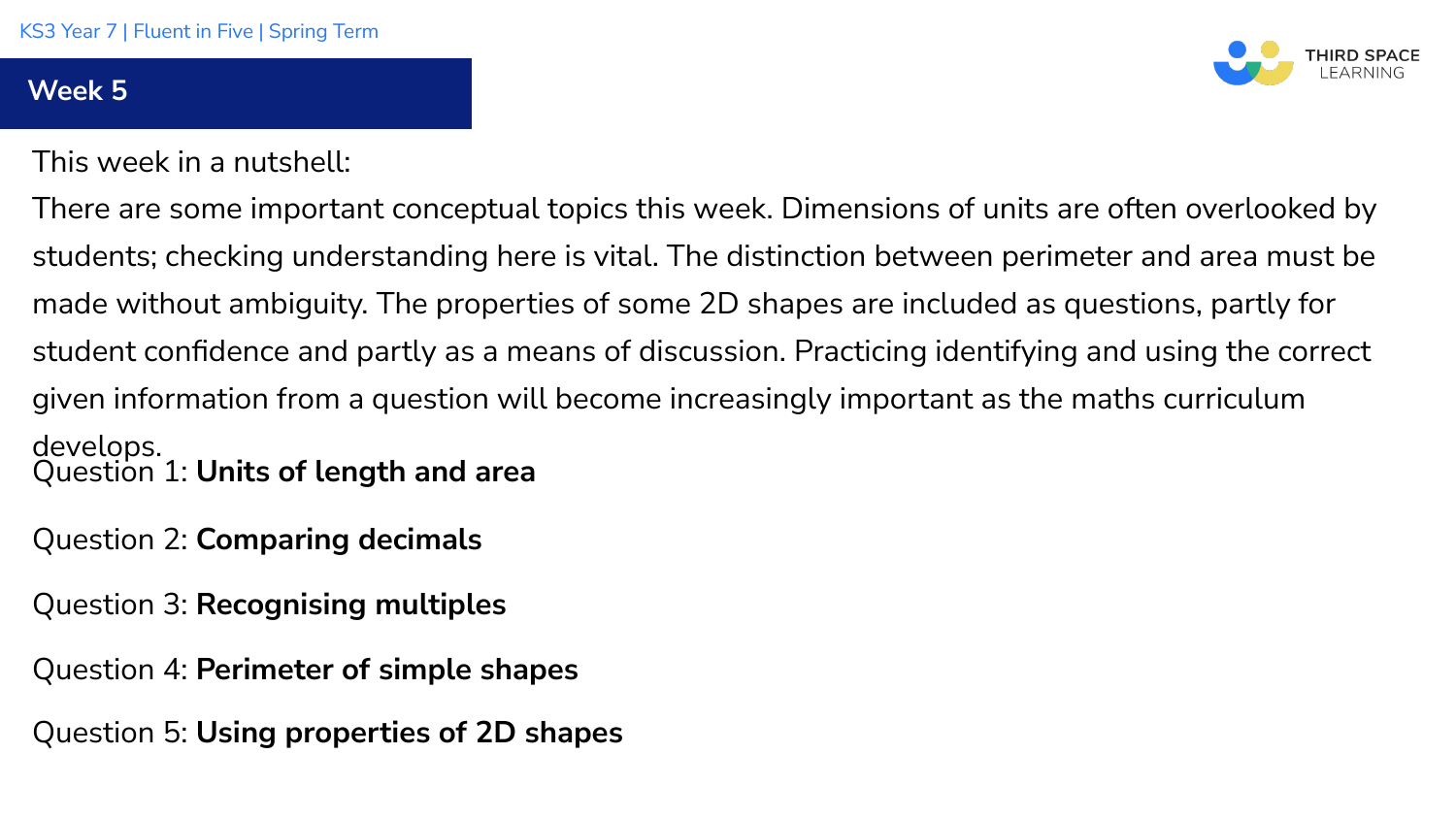

Week 5
| This week in a nutshell: There are some important conceptual topics this week. Dimensions of units are often overlooked by students; checking understanding here is vital. The distinction between perimeter and area must be made without ambiguity. The properties of some 2D shapes are included as questions, partly for student confidence and partly as a means of discussion. Practicing identifying and using the correct given information from a question will become increasingly important as the maths curriculum develops. |
| --- |
| Question 1: Units of length and area |
| Question 2: Comparing decimals |
| Question 3: Recognising multiples |
| Question 4: Perimeter of simple shapes |
| Question 5: Using properties of 2D shapes |